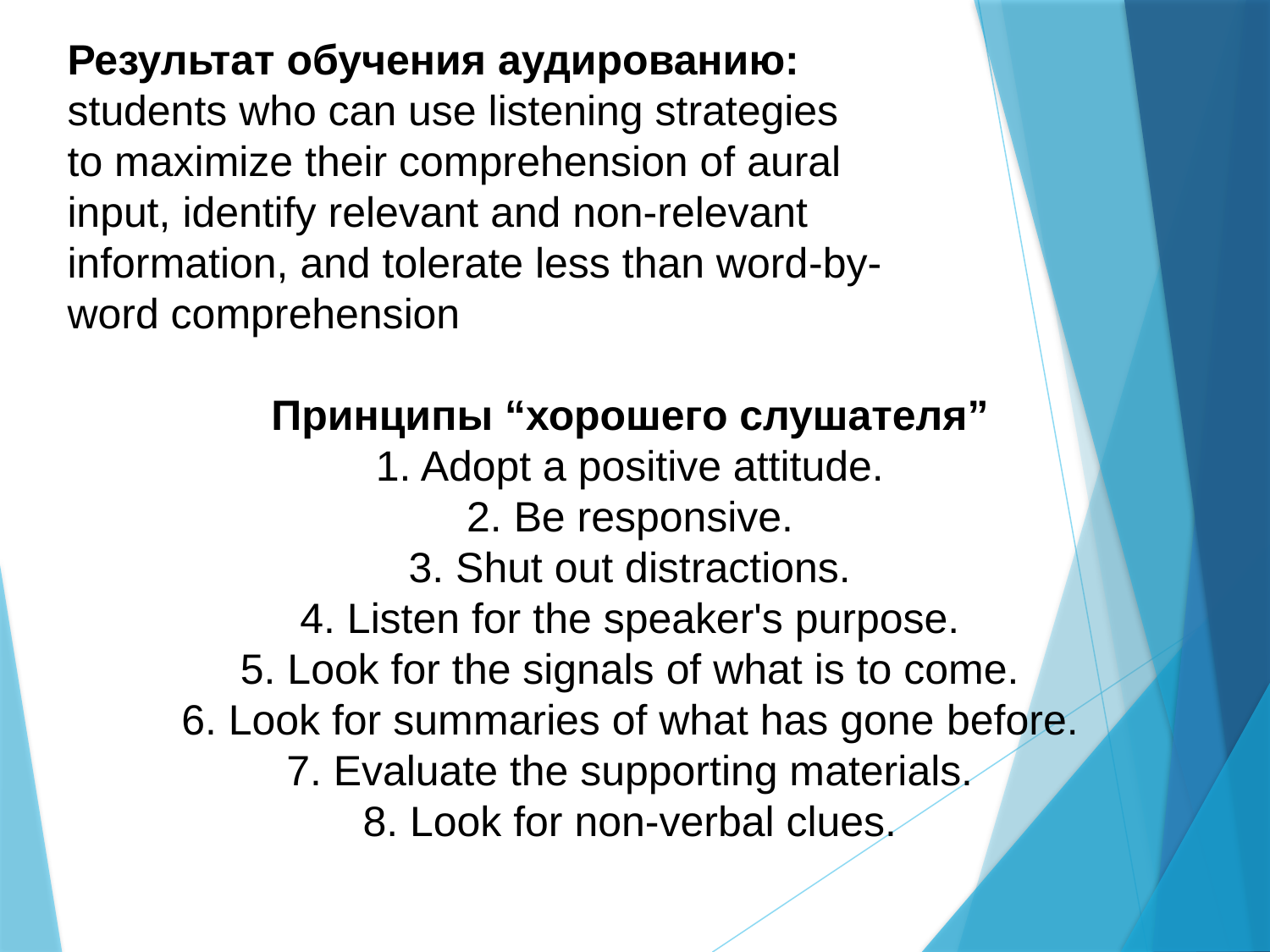

Результат обучения аудированию:
students who can use listening strategies
to maximize their comprehension of aural
input, identify relevant and non-relevant
information, and tolerate less than word-by-
word comprehension

Принципы “хорошего слушателя”
1. Adopt a positive attitude.
2. Be responsive.
3. Shut out distractions.
4. Listen for the speaker's purpose.
5. Look for the signals of what is to come.
6. Look for summaries of what has gone before.
7. Evaluate the supporting materials.
8. Look for non-verbal clues.